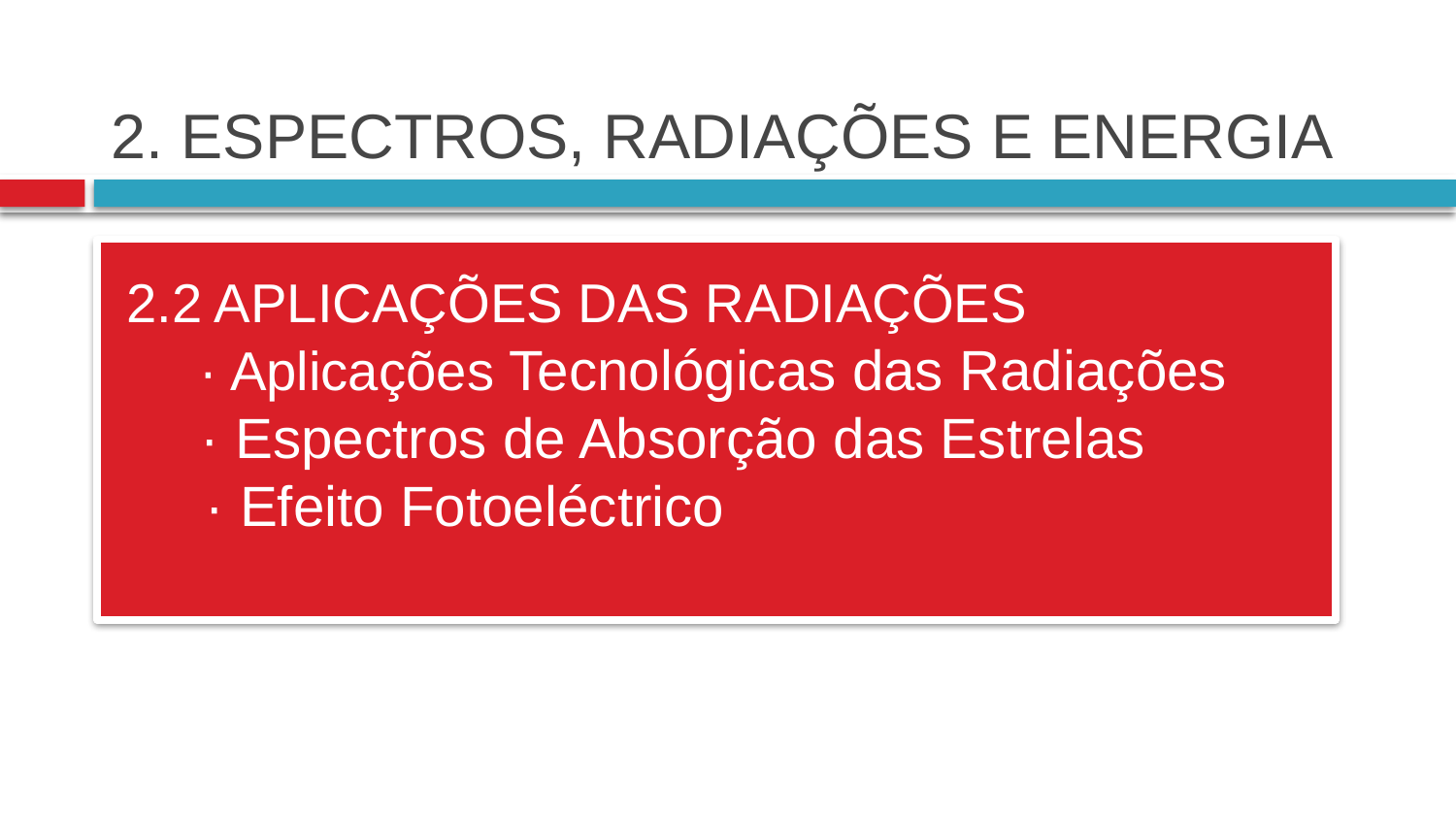

# 2. ESPECTROS, RADIAÇÕES E ENERGIA
2.2 APLICAÇÕES DAS RADIAÇÕES
  · Aplicações Tecnológicas das Radiações
  · Espectros de Absorção das Estrelas
     · Efeito Fotoeléctrico